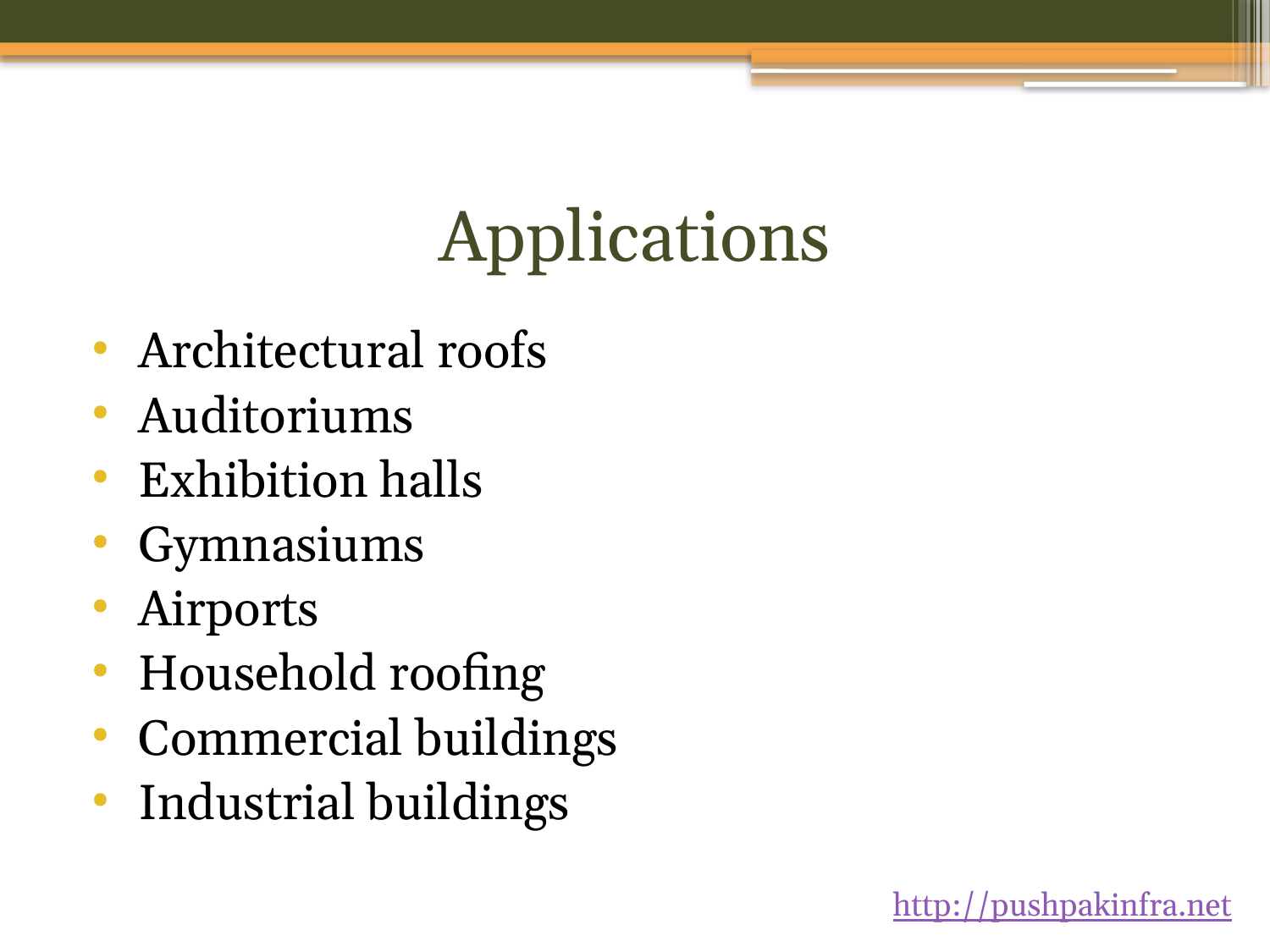

# Applications
 Architectural roofs
 Auditoriums
 Exhibition halls
 Gymnasiums
 Airports
 Household roofing
 Commercial buildings
 Industrial buildings

http://pushpakinfra.net